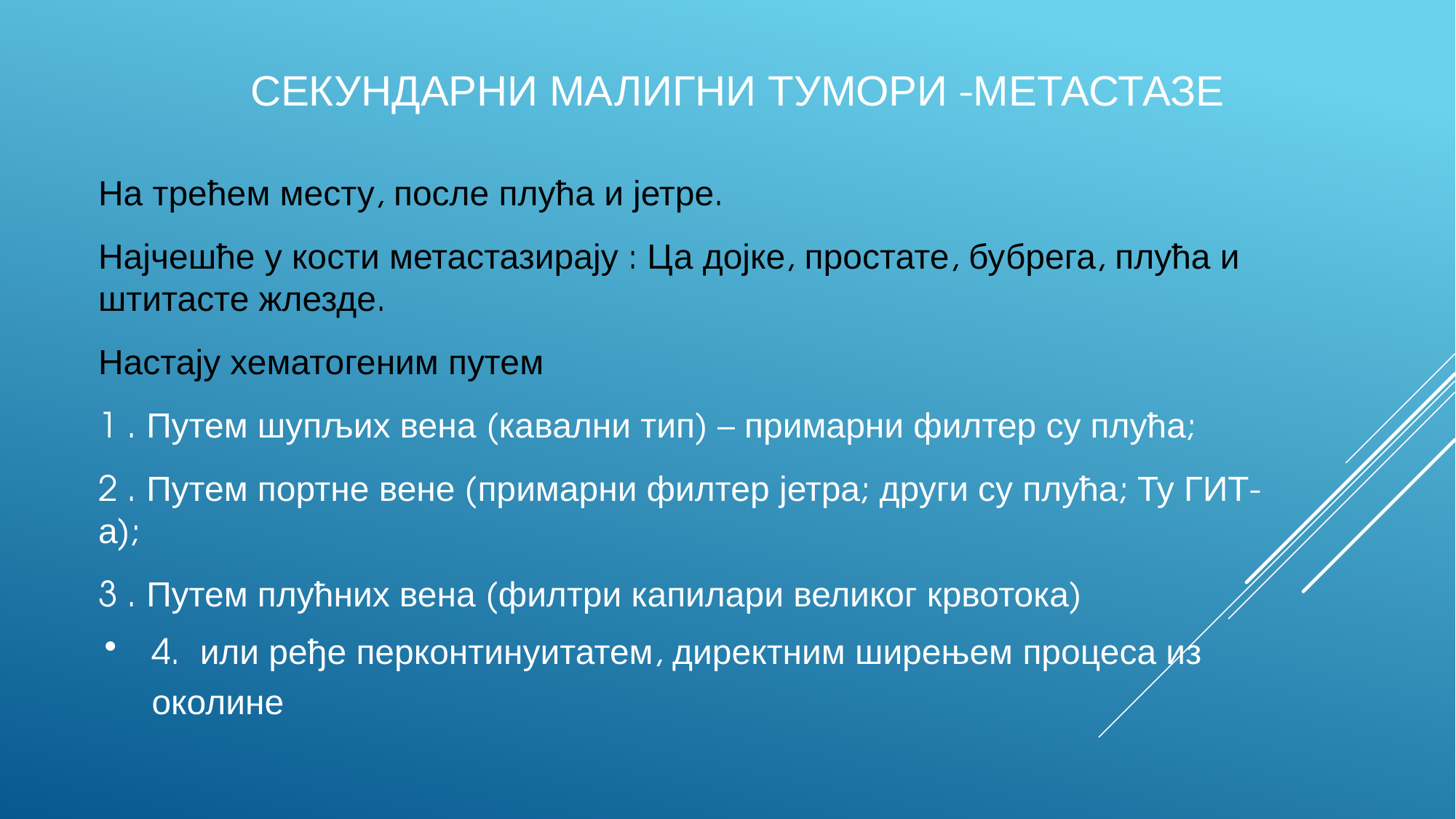

# СЕКУНДАРНИ МАЛИГНИ ТУМОРИ -МЕТАСТАЗЕ
На трећем месту, после плућа и јетре.
Најчешће у кости метастазирају : Ца дојке, простате, бубрега, плућа и штитасте жлезде.
Настају хематогеним путем
1 . Путем шупљих вена (кавални тип) – примарни филтер су плућа;
2 . Путем портне вене (примарни филтер јетра; други су плућа; Ту ГИТ-а);
3 . Путем плућних вена (филтри капилари великог крвотока)
4.  или ређе перконтинуитатем, директним ширењем процеса из околине